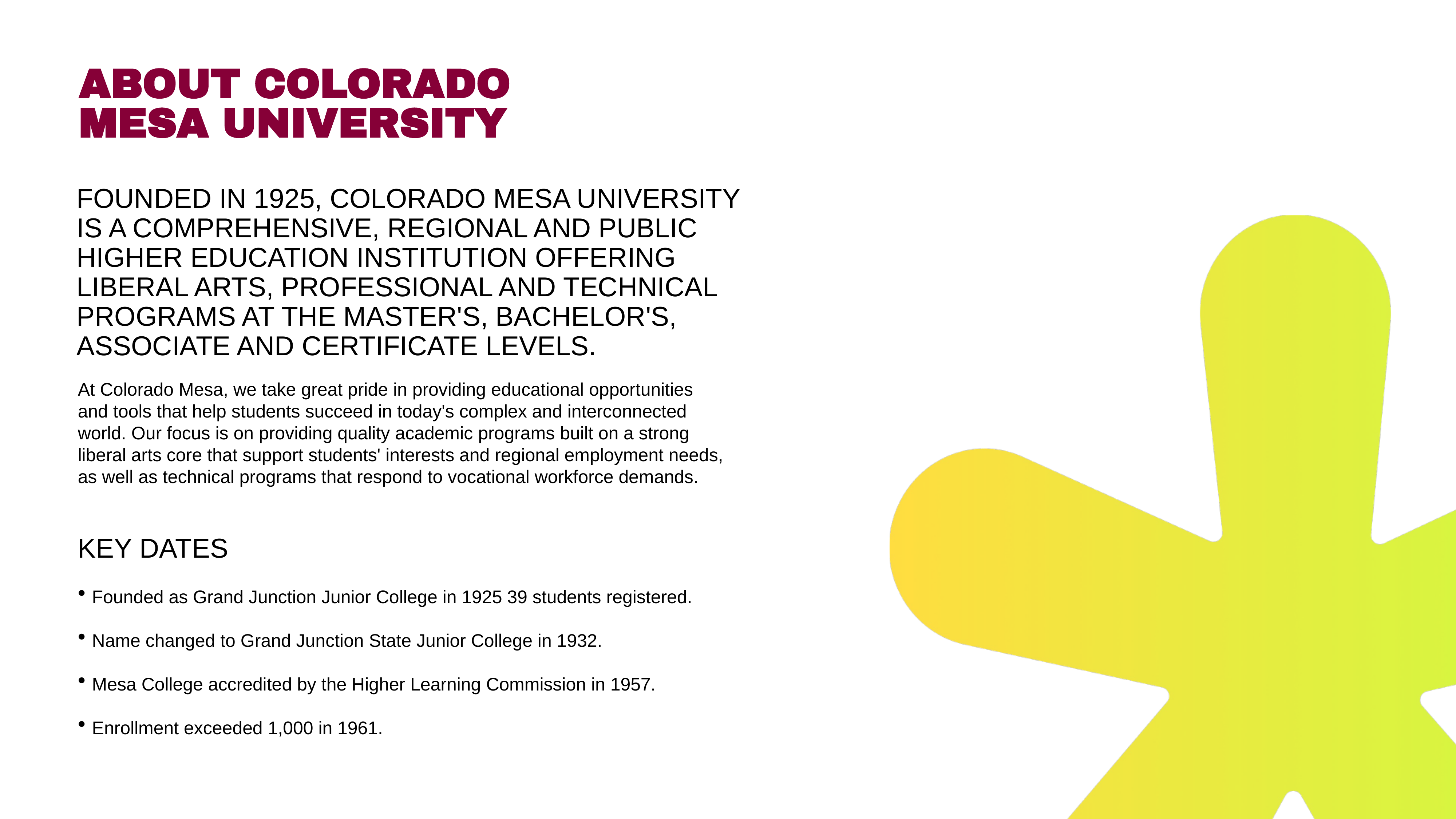

About Colorado
Mesa University
Founded in 1925, Colorado Mesa University is a comprehensive, regional and public higher education institution offering liberal arts, professional and technical programs at the master's, bachelor's, associate and certificate levels.
At Colorado Mesa, we take great pride in providing educational opportunities and tools that help students succeed in today's complex and interconnected world. Our focus is on providing quality academic programs built on a strong liberal arts core that support students' interests and regional employment needs, as well as technical programs that respond to vocational workforce demands.

Key Dates

Founded as Grand Junction Junior College in 1925 39 students registered.

Name changed to Grand Junction State Junior College in 1932.

Mesa College accredited by the Higher Learning Commission in 1957.

Enrollment exceeded 1,000 in 1961.